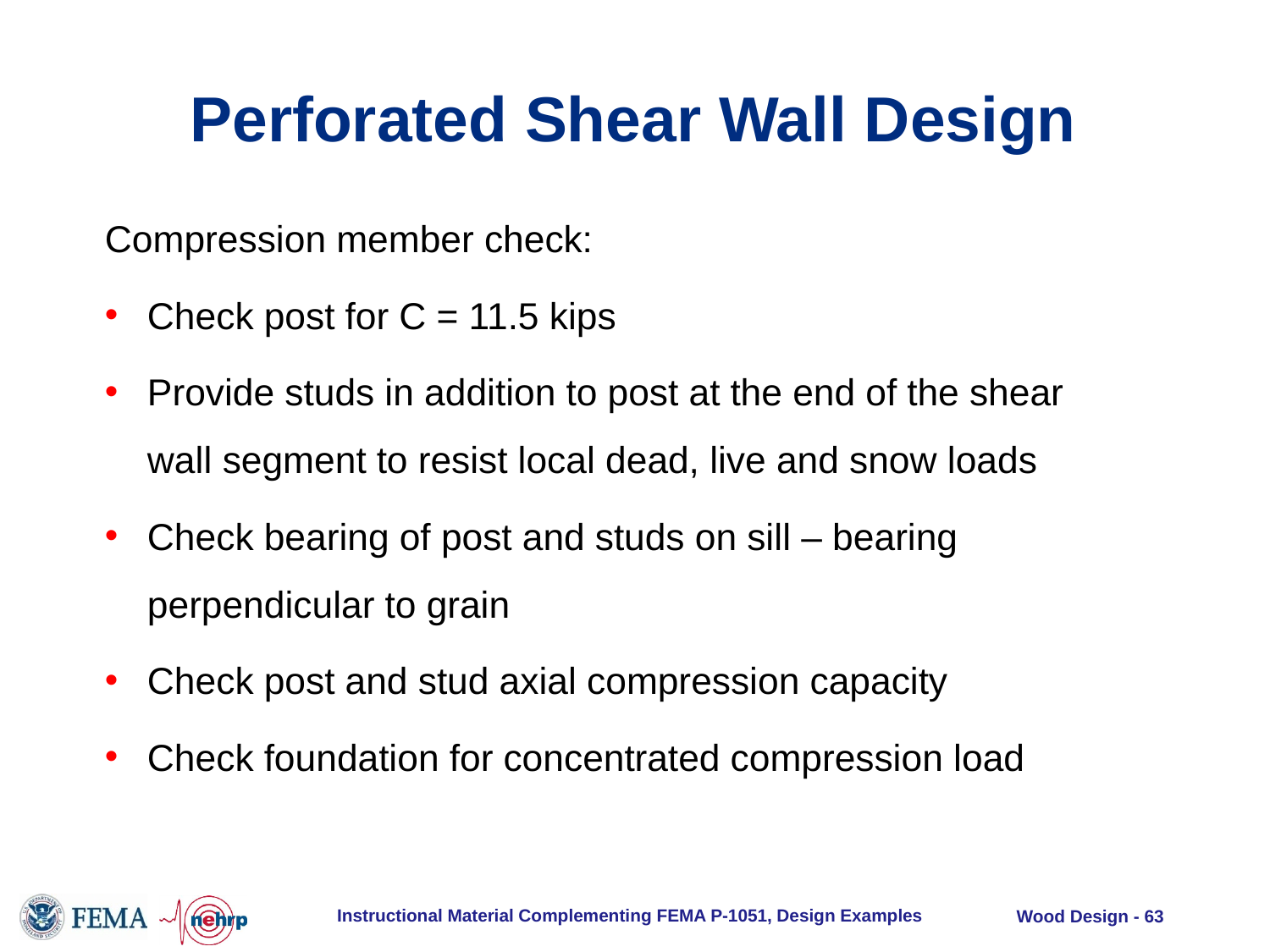

# Perforated Shear Wall Design
Compression member check:
Check post for C = 11.5 kips
Provide studs in addition to post at the end of the shear wall segment to resist local dead, live and snow loads
Check bearing of post and studs on sill – bearing perpendicular to grain
Check post and stud axial compression capacity
Check foundation for concentrated compression load